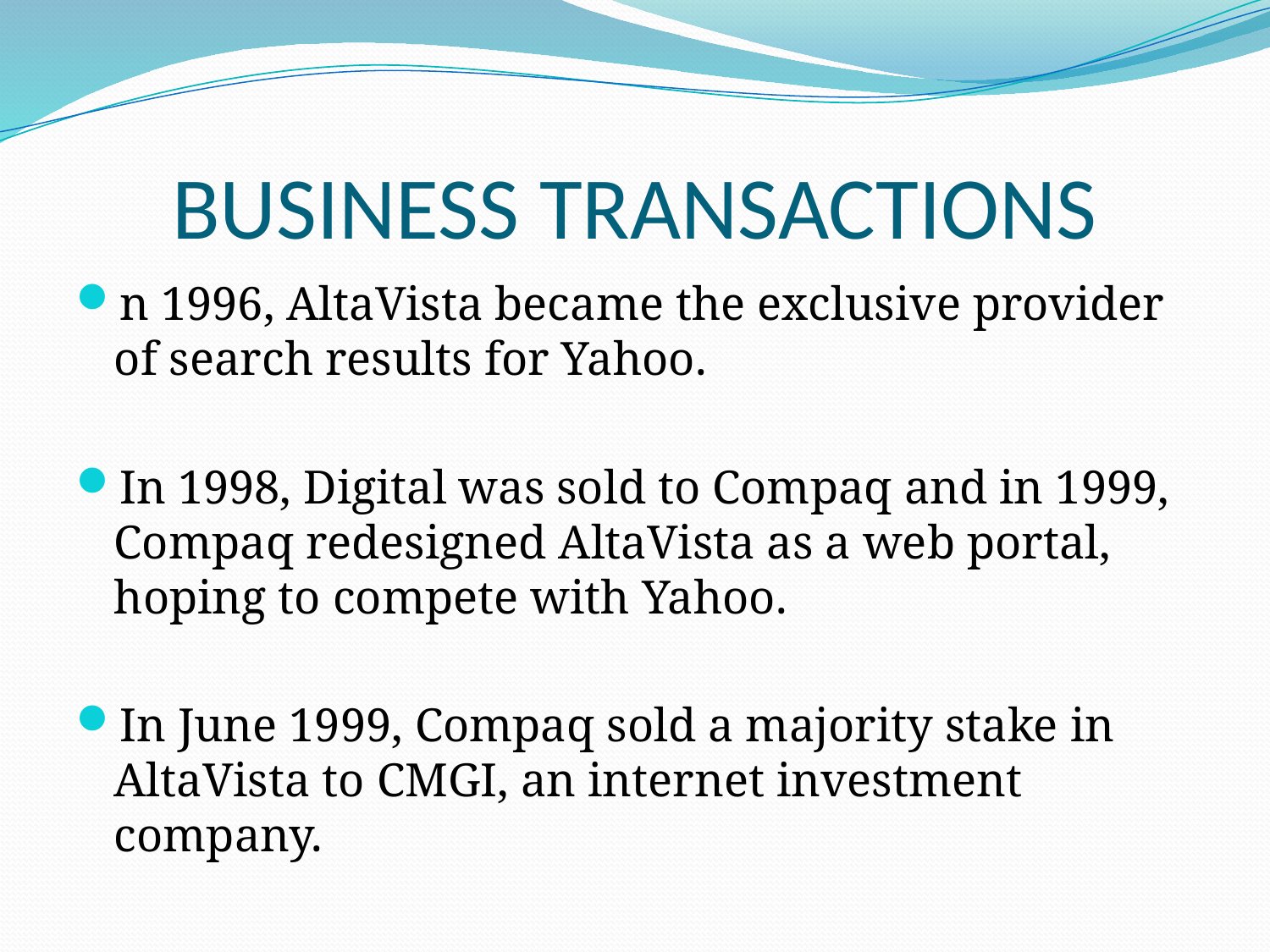

# BUSINESS TRANSACTIONS
n 1996, AltaVista became the exclusive provider of search results for Yahoo.

In 1998, Digital was sold to Compaq and in 1999, Compaq redesigned AltaVista as a web portal, hoping to compete with Yahoo.

In June 1999, Compaq sold a majority stake in AltaVista to CMGI, an internet investment company.